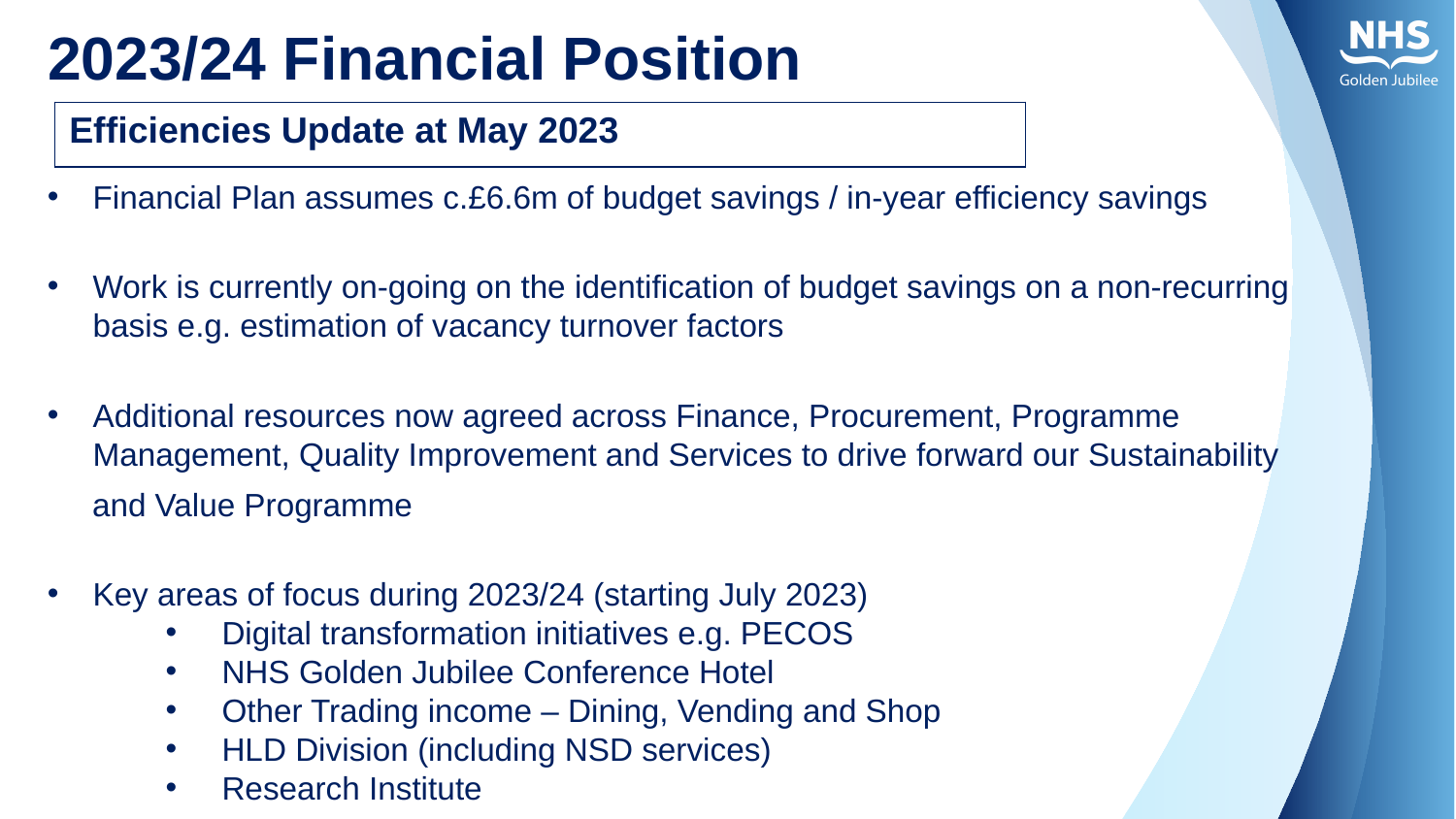

# 2023/24 Financial Position
| Efficiencies Update at May 2023 |
| --- |
Financial Plan assumes c.£6.6m of budget savings / in-year efficiency savings

Work is currently on-going on the identification of budget savings on a non-recurring basis e.g. estimation of vacancy turnover factors

Additional resources now agreed across Finance, Procurement, Programme Management, Quality Improvement and Services to drive forward our Sustainability
     and Value Programme

Key areas of focus during 2023/24 (starting July 2023)
     Digital transformation initiatives e.g. PECOS
     NHS Golden Jubilee Conference Hotel
     Other Trading income – Dining, Vending and Shop
     HLD Division (including NSD services)
     Research Institute